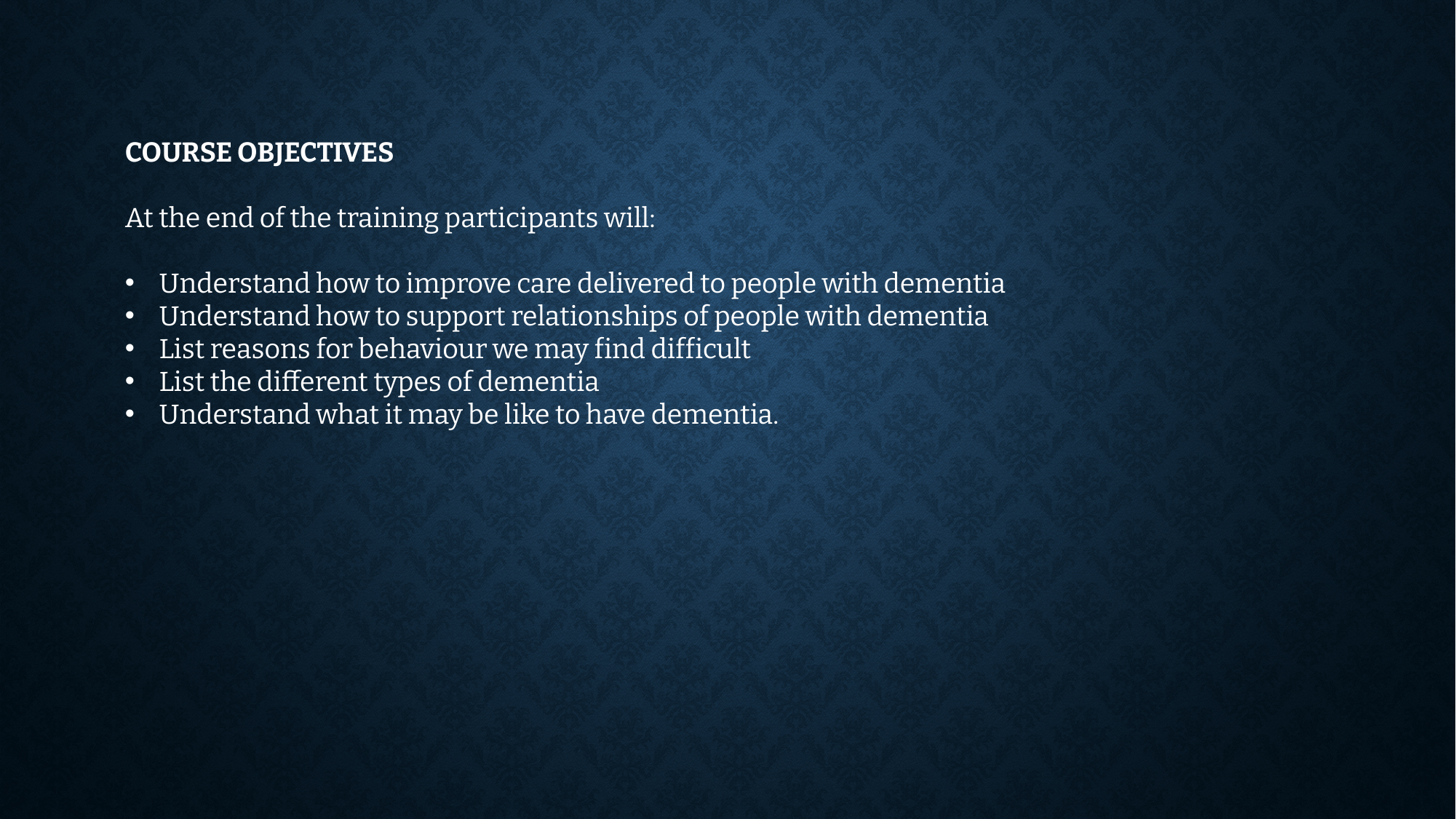

COURSE OBJECTIVES

At the end of the training participants will:

Understand how to improve care delivered to people with dementia
Understand how to support relationships of people with dementia
List reasons for behaviour we may find difficult
List the different types of dementia
Understand what it may be like to have dementia.